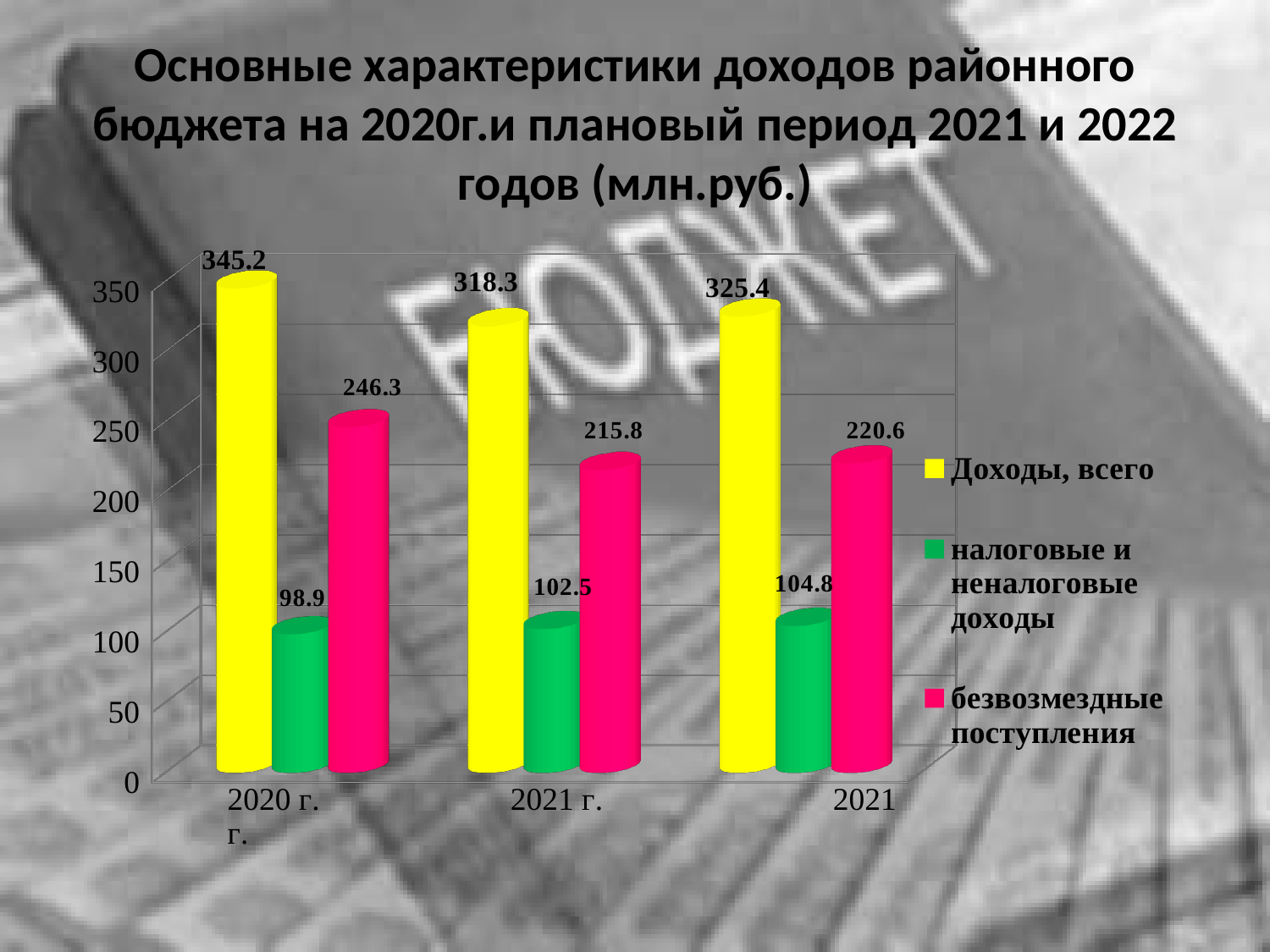

# Основные характеристики доходов районного бюджета на 2020г.и плановый период 2021 и 2022 годов (млн.руб.)

[unsupported chart]